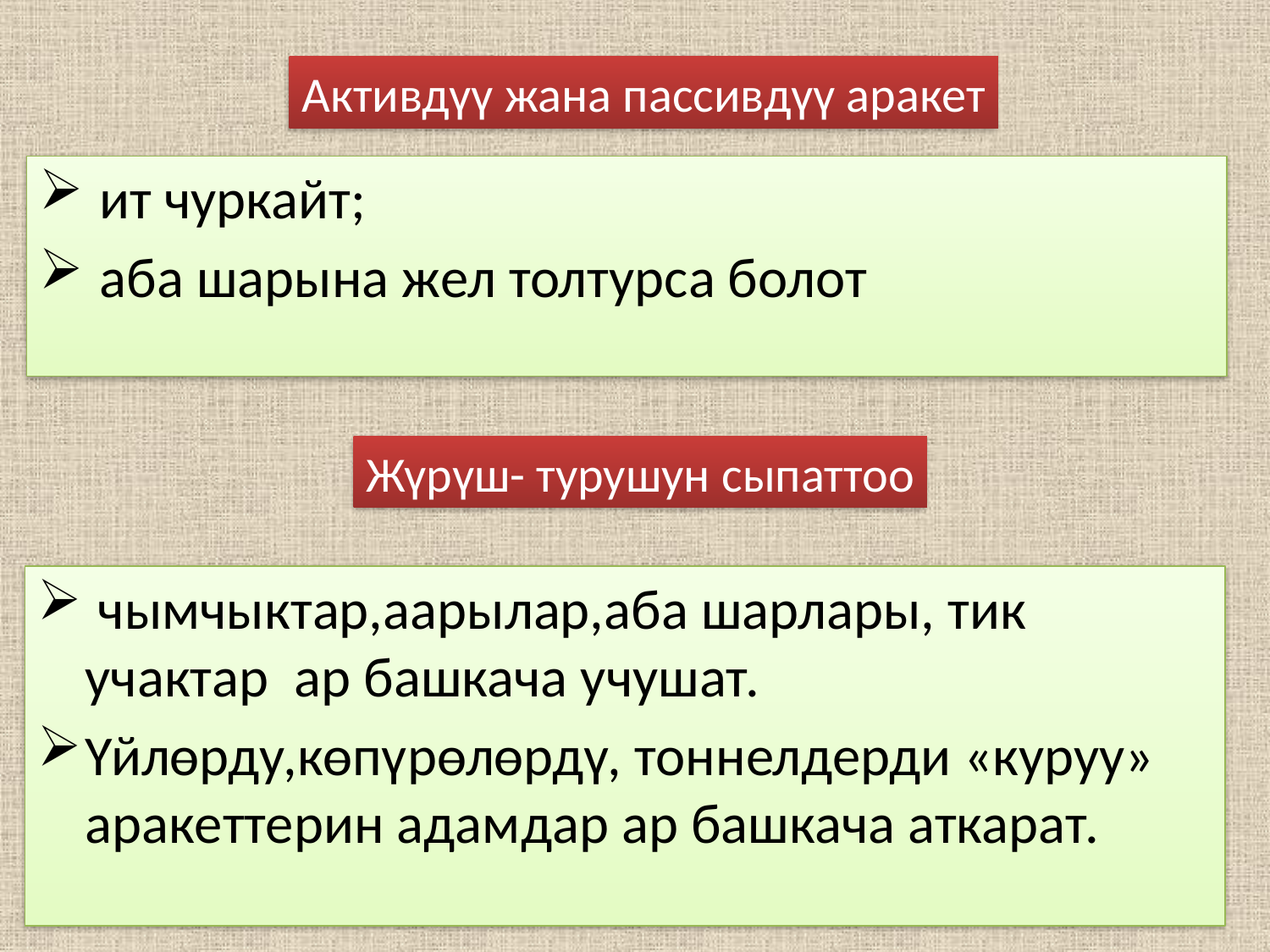

Активдүү жана пассивдүү аракет
 ит чуркайт;
 аба шарына жел толтурса болот
Жүрүш- турушун сыпаттоо
 чымчыктар,аарылар,аба шарлары, тик учактар  ар башкача учушат.
Үйлөрду,көпүрөлөрдү, тоннелдерди «куруу» аракеттерин адамдар ар башкача аткарат.